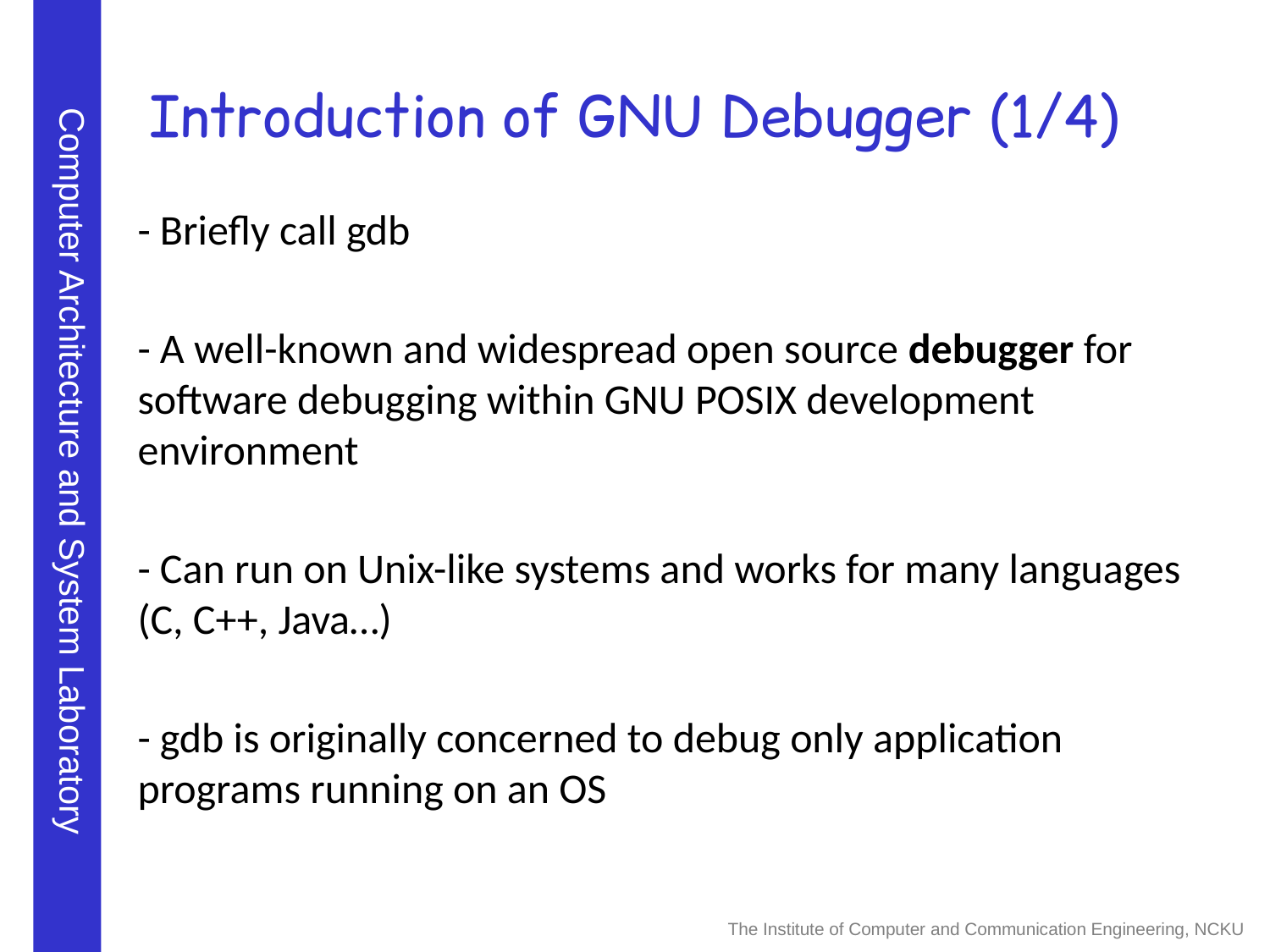

# Introduction of GNU Debugger (1/4)
- Briefly call gdb

- A well-known and widespread open source debugger for software debugging within GNU POSIX development environment

- Can run on Unix-like systems and works for many languages (C, C++, Java…)

- gdb is originally concerned to debug only application programs running on an OS